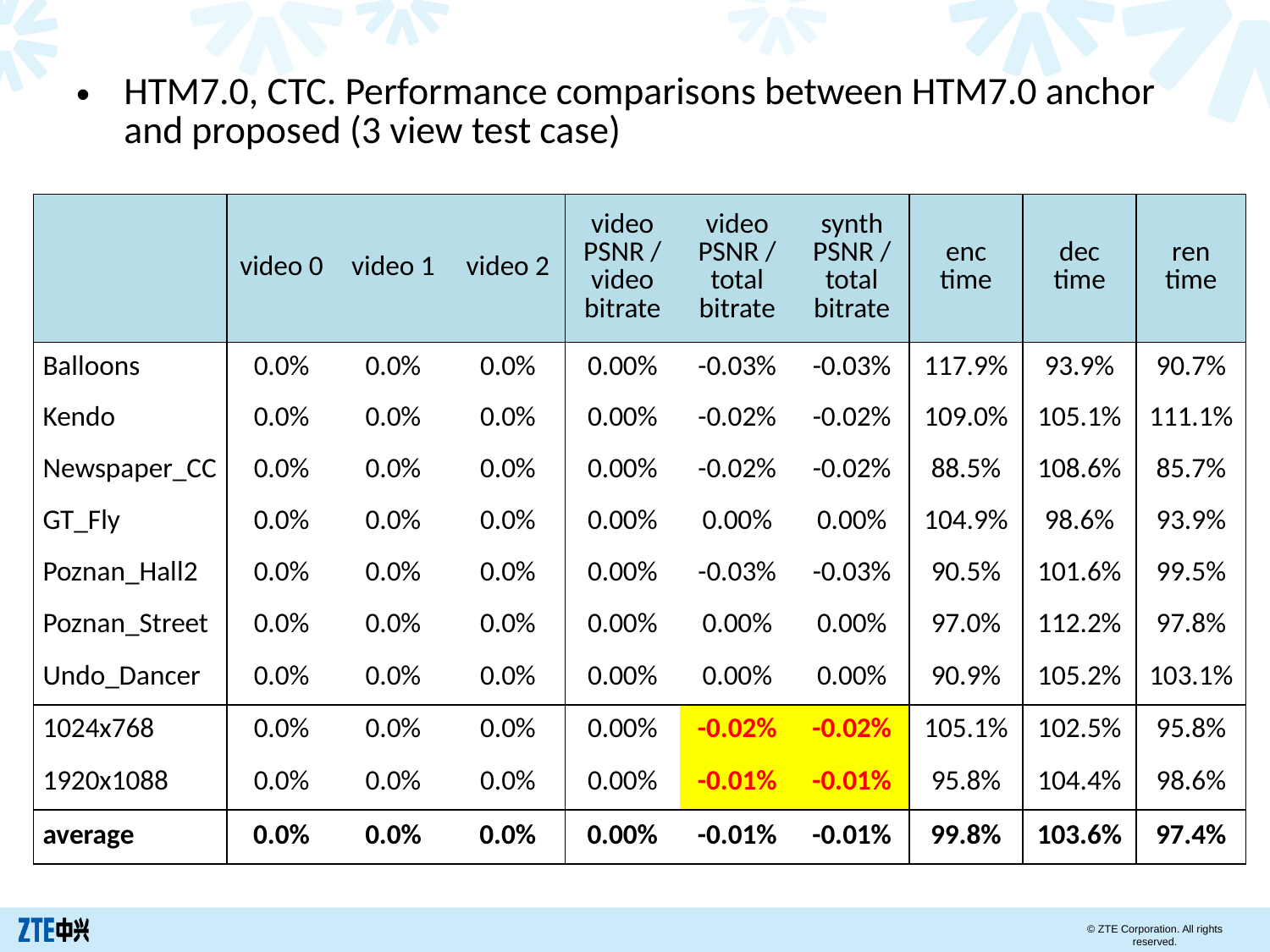

HTM7.0, CTC. Performance comparisons between HTM7.0 anchor and proposed (3 view test case)

|  | video 0 | video 1 | video 2 | video PSNR / video bitrate | video PSNR / total bitrate | synth PSNR / total bitrate | enc time | dec time | ren time |
| --- | --- | --- | --- | --- | --- | --- | --- | --- | --- |
| Balloons | 0.0% | 0.0% | 0.0% | 0.00% | -0.03% | -0.03% | 117.9% | 93.9% | 90.7% |
| Kendo | 0.0% | 0.0% | 0.0% | 0.00% | -0.02% | -0.02% | 109.0% | 105.1% | 111.1% |
| Newspaper\_CC | 0.0% | 0.0% | 0.0% | 0.00% | -0.02% | -0.02% | 88.5% | 108.6% | 85.7% |
| GT\_Fly | 0.0% | 0.0% | 0.0% | 0.00% | 0.00% | 0.00% | 104.9% | 98.6% | 93.9% |
| Poznan\_Hall2 | 0.0% | 0.0% | 0.0% | 0.00% | -0.03% | -0.03% | 90.5% | 101.6% | 99.5% |
| Poznan\_Street | 0.0% | 0.0% | 0.0% | 0.00% | 0.00% | 0.00% | 97.0% | 112.2% | 97.8% |
| Undo\_Dancer | 0.0% | 0.0% | 0.0% | 0.00% | 0.00% | 0.00% | 90.9% | 105.2% | 103.1% |
| 1024x768 | 0.0% | 0.0% | 0.0% | 0.00% | -0.02% | -0.02% | 105.1% | 102.5% | 95.8% |
| 1920x1088 | 0.0% | 0.0% | 0.0% | 0.00% | -0.01% | -0.01% | 95.8% | 104.4% | 98.6% |
| average | 0.0% | 0.0% | 0.0% | 0.00% | -0.01% | -0.01% | 99.8% | 103.6% | 97.4% |